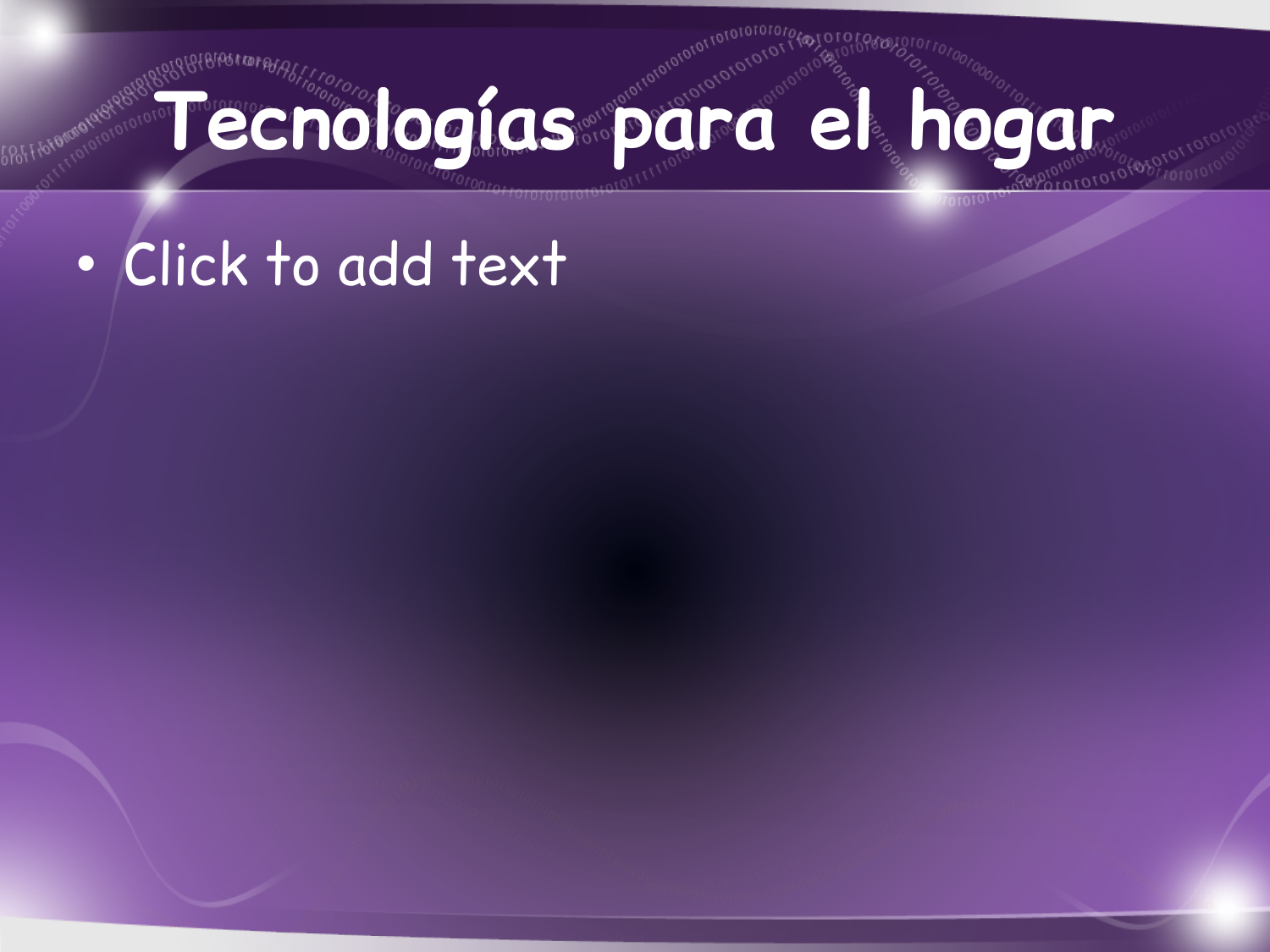

# Tecnologías para el hogar
Click to add text